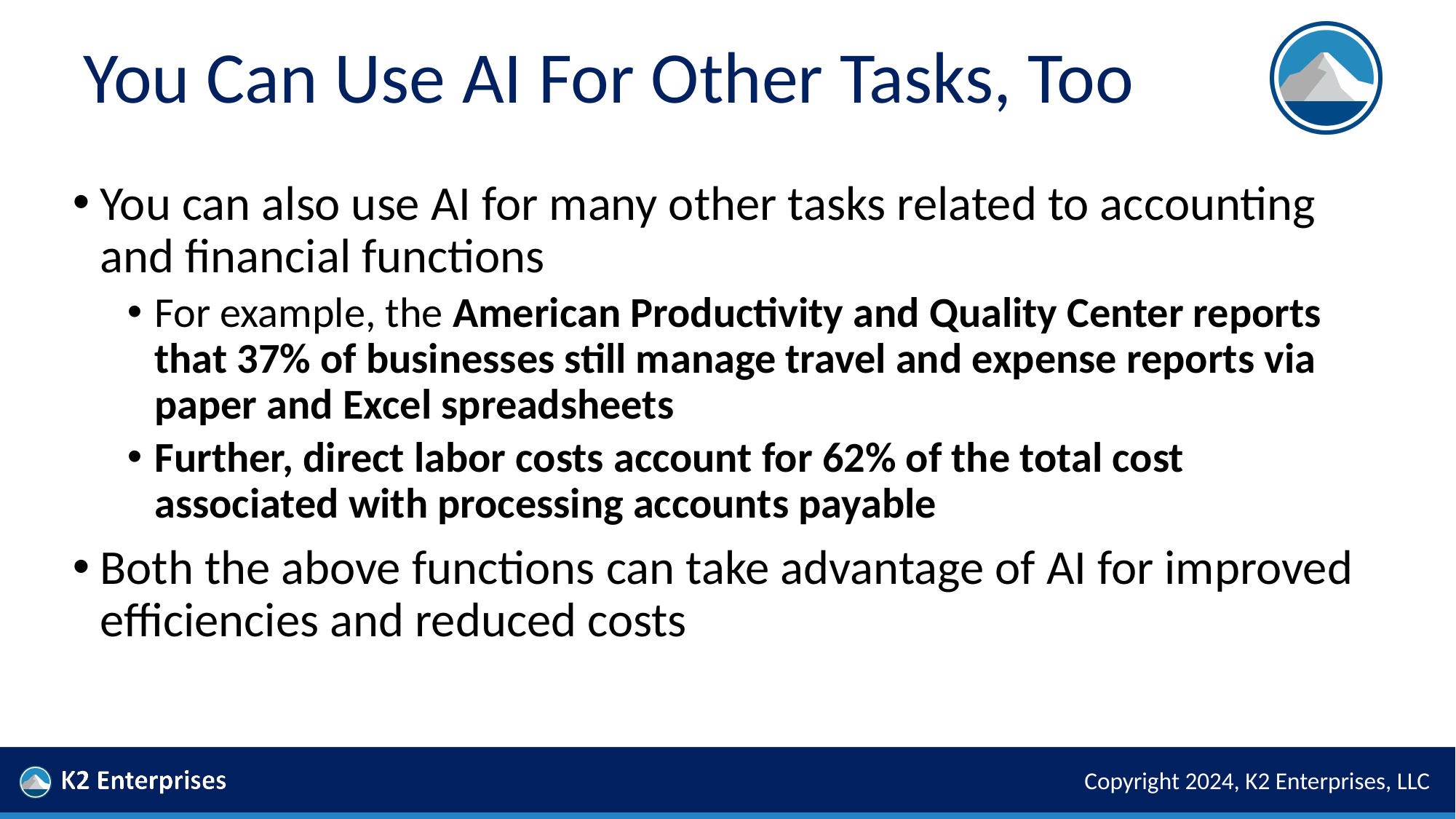

# You Can Use AI For Other Tasks, Too
You can also use AI for many other tasks related to accounting and financial functions
For example, the American Productivity and Quality Center reports that 37% of businesses still manage travel and expense reports via paper and Excel spreadsheets
Further, direct labor costs account for 62% of the total cost associated with processing accounts payable
Both the above functions can take advantage of AI for improved efficiencies and reduced costs